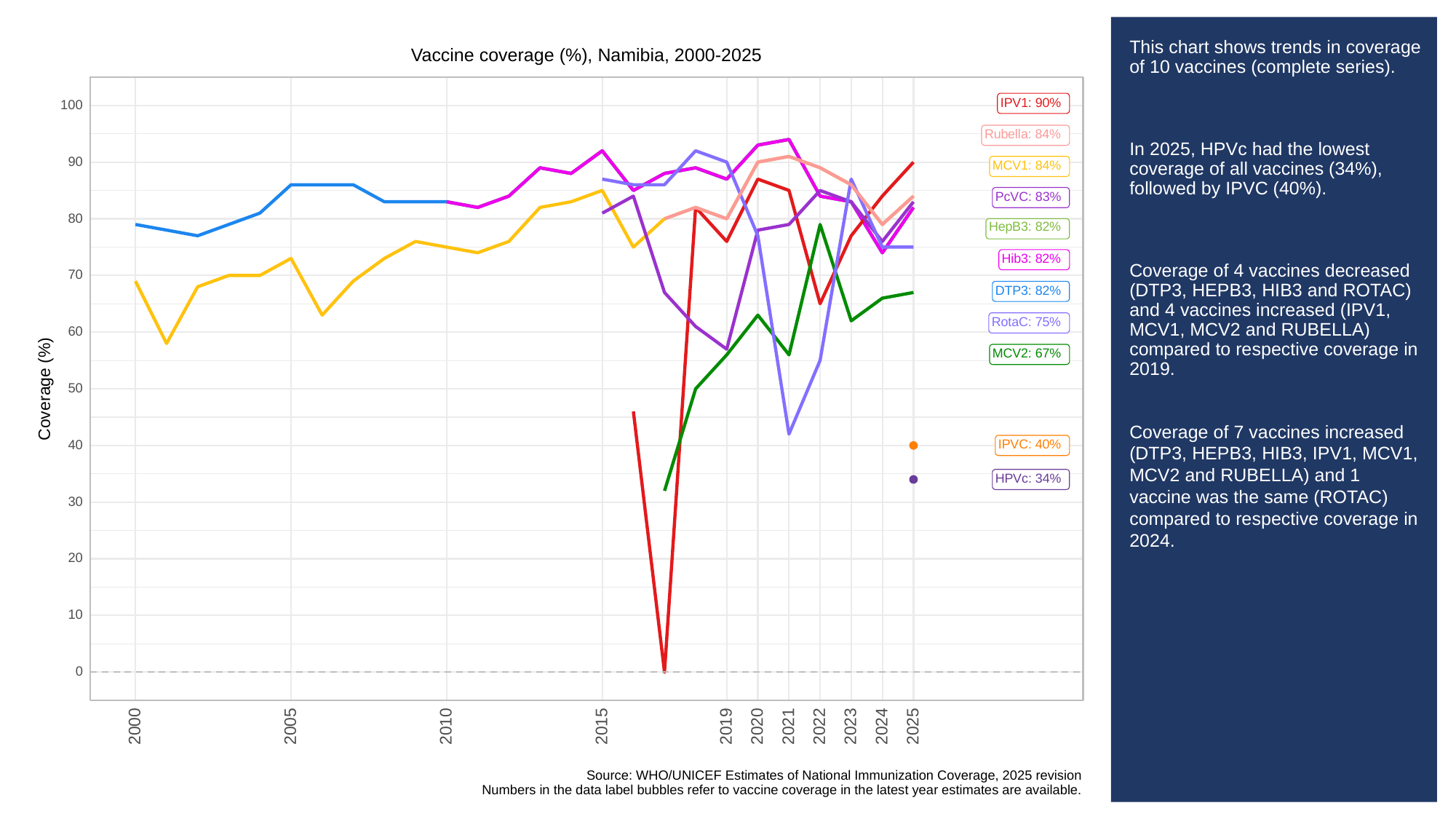

# This chart shows trends in coverage of 10 vaccines (complete series).

In 2025, HPVc had the lowest coverage of all vaccines (34%), followed by IPVC (40%).

Coverage of 4 vaccines decreased (DTP3, HEPB3, HIB3 and ROTAC) and 4 vaccines increased (IPV1, MCV1, MCV2 and RUBELLA) compared to respective coverage in 2019.

Coverage of 7 vaccines increased (DTP3, HEPB3, HIB3, IPV1, MCV1, MCV2 and RUBELLA) and 1 vaccine was the same (ROTAC) compared to respective coverage in 2024.

Vaccine coverage (%), Namibia, 2000-2025

IPV1: 90%
100

Rubella: 84%

90
MCV1: 84%

PcVC: 83%

80

HepB3: 82%

Hib3: 82%
70

DTP3: 82%

RotaC: 75%
60

MCV2: 67%

Coverage (%)
50

IPVC: 40%
40

HPVc: 34%

30

20

10

0

2023
2000
2005
2010
2015
2019
2020
2021
2022
2024
2025
Source: WHO/UNICEF Estimates of National Immunization Coverage, 2025 revision
Numbers in the data label bubbles refer to vaccine coverage in the latest year estimates are available.